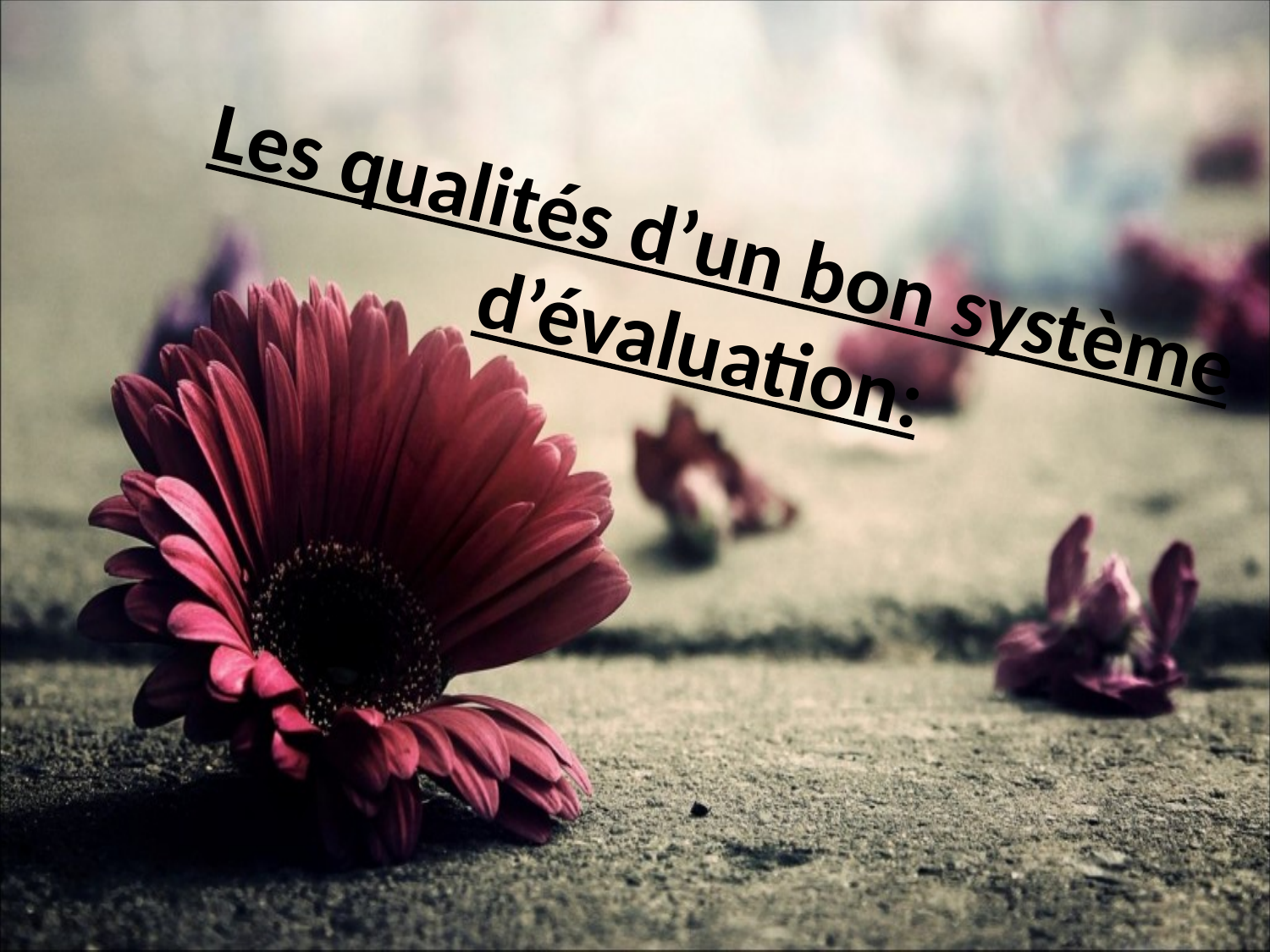

# Les qualités d’un bon système d’évaluation: